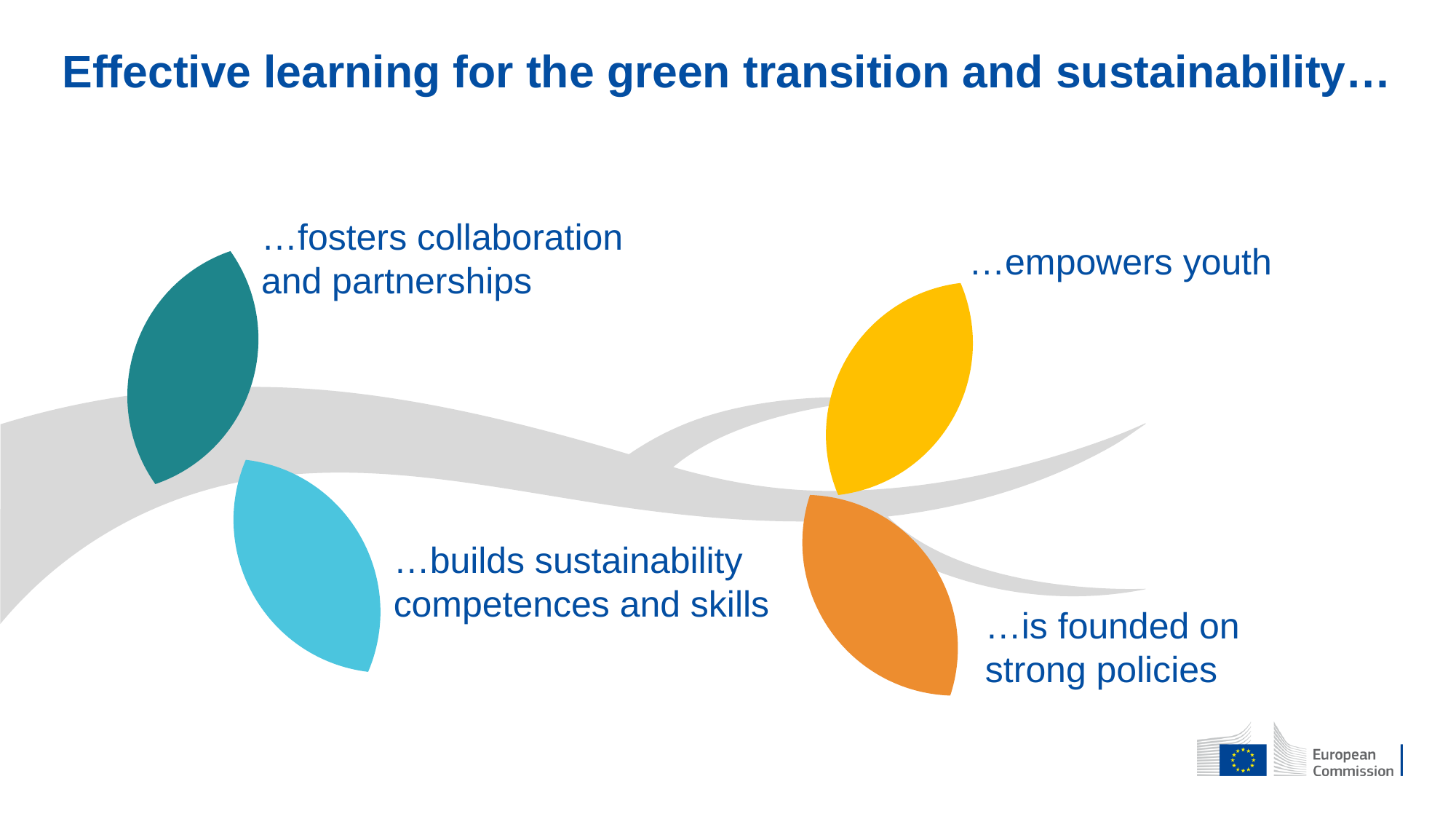

Effective learning for the green transition and sustainability…
…fosters collaboration and partnerships
…empowers youth

…builds sustainability
competences and skills

…is founded on
strong policies